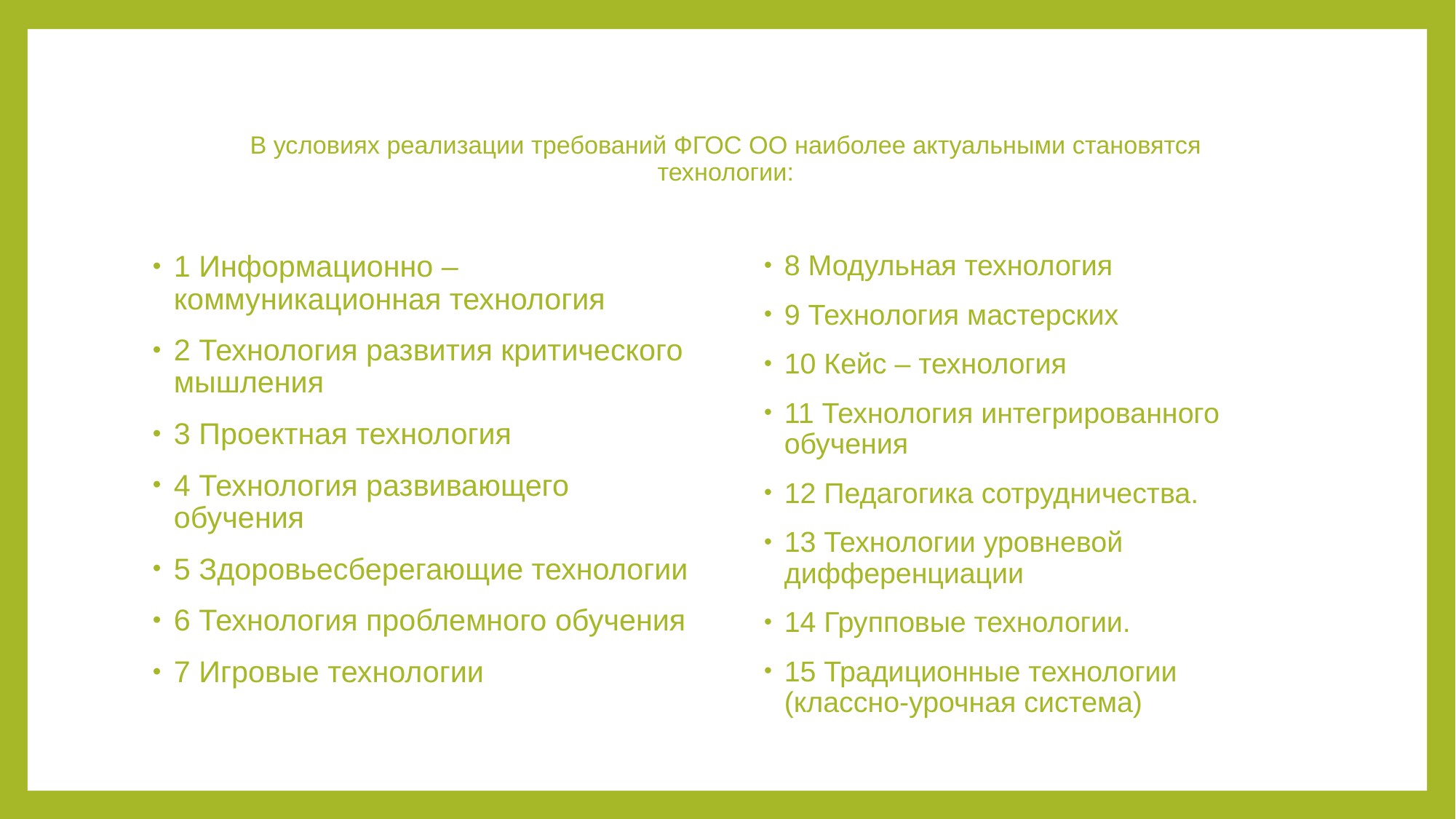

# В условиях реализации требований ФГОС ОО наиболее актуальными становятся технологии:
1 Информационно – коммуникационная технология
2 Технология развития критического мышления
3 Проектная технология
4 Технология развивающего обучения
5 Здоровьесберегающие технологии
6 Технология проблемного обучения
7 Игровые технологии

8 Модульная технология
9 Технология мастерских
10 Кейс – технология
11 Технология интегрированного обучения
12 Педагогика сотрудничества.
13 Технологии уровневой дифференциации
14 Групповые технологии.
15 Традиционные технологии (классно-урочная система)